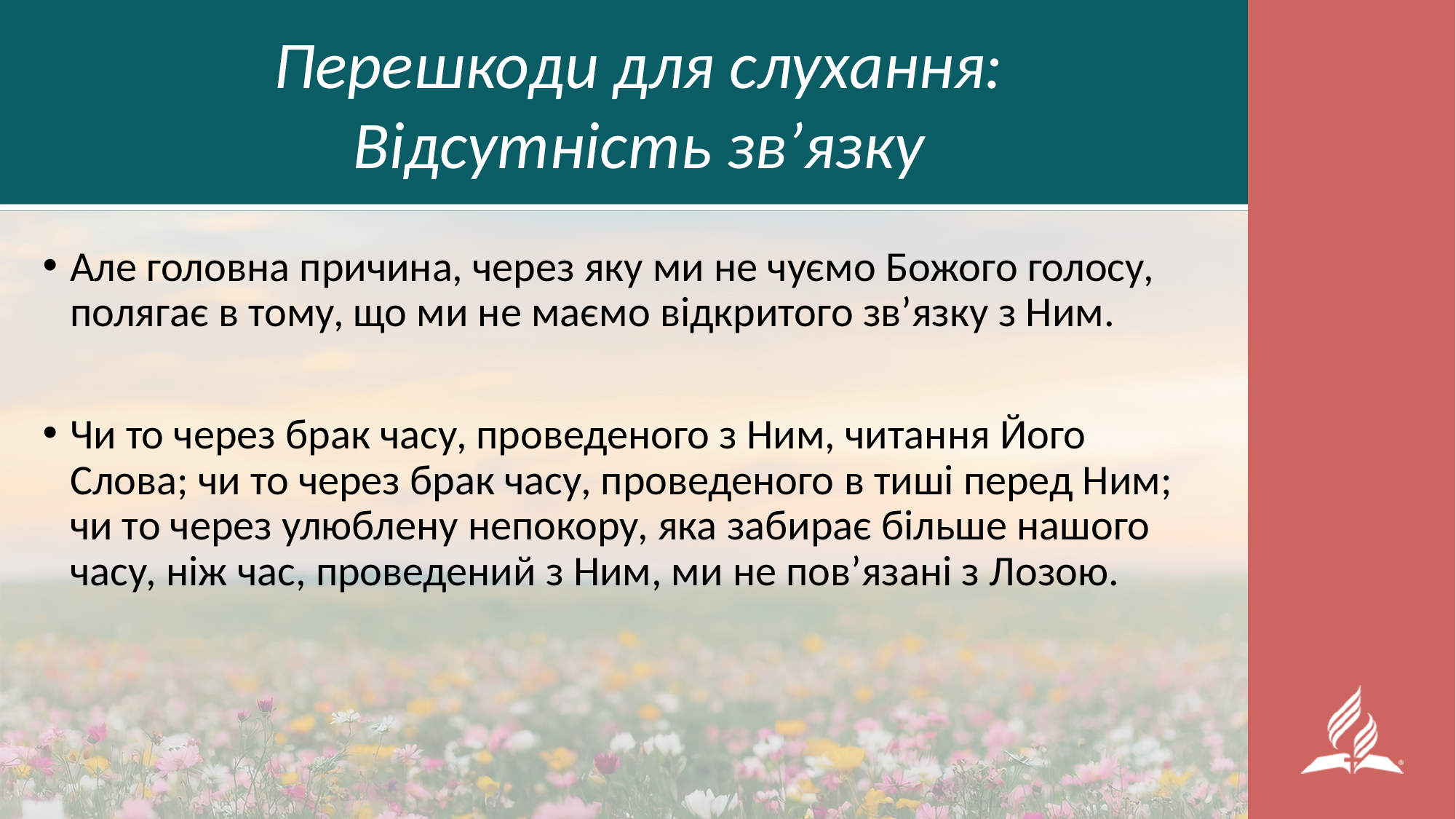

Перешкоди для слухання:
Відсутність зв’язку
Але головна причина, через яку ми не чуємо Божого голосу, полягає в тому, що ми не маємо відкритого зв’язку з Ним.

Чи то через брак часу, проведеного з Ним, читання Його Слова; чи то через брак часу, проведеного в тиші перед Ним; чи то через улюблену непокору, яка забирає більше нашого часу, ніж час, проведений з Ним, ми не пов’язані з Лозою.